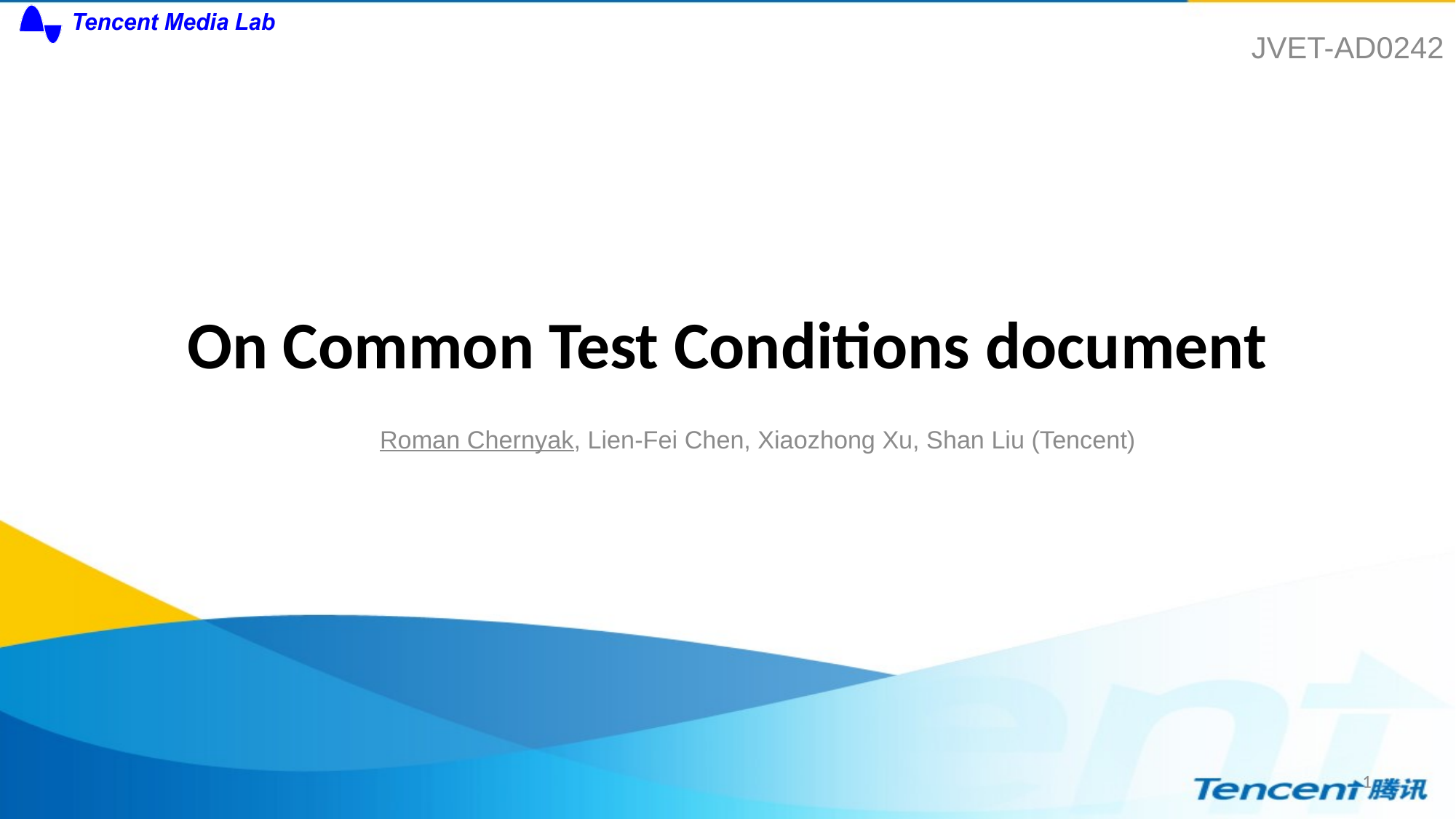

JVET-AD0242
# On Common Test Conditions document
Roman Chernyak, Lien-Fei Chen, Xiaozhong Xu, Shan Liu (Tencent)
1